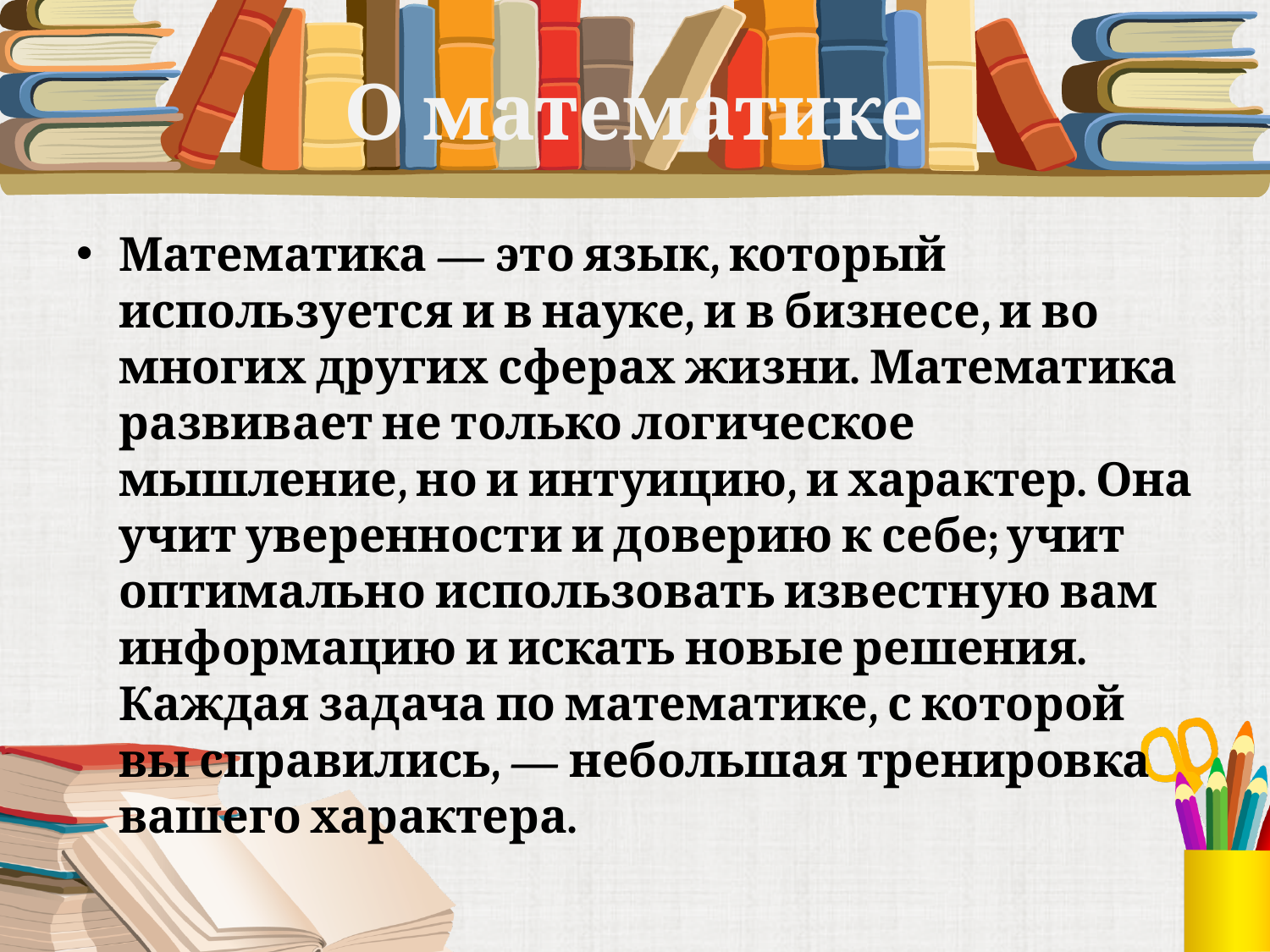

# О математике
Математика — это язык, который используется и в науке, и в бизнесе, и во многих других сферах жизни. Математика развивает не только логическое мышление, но и интуицию, и характер. Она учит уверенности и доверию к себе; учит оптимально использовать известную вам информацию и искать новые решения. Каждая задача по математике, с которой вы справились, — небольшая тренировка вашего характера.